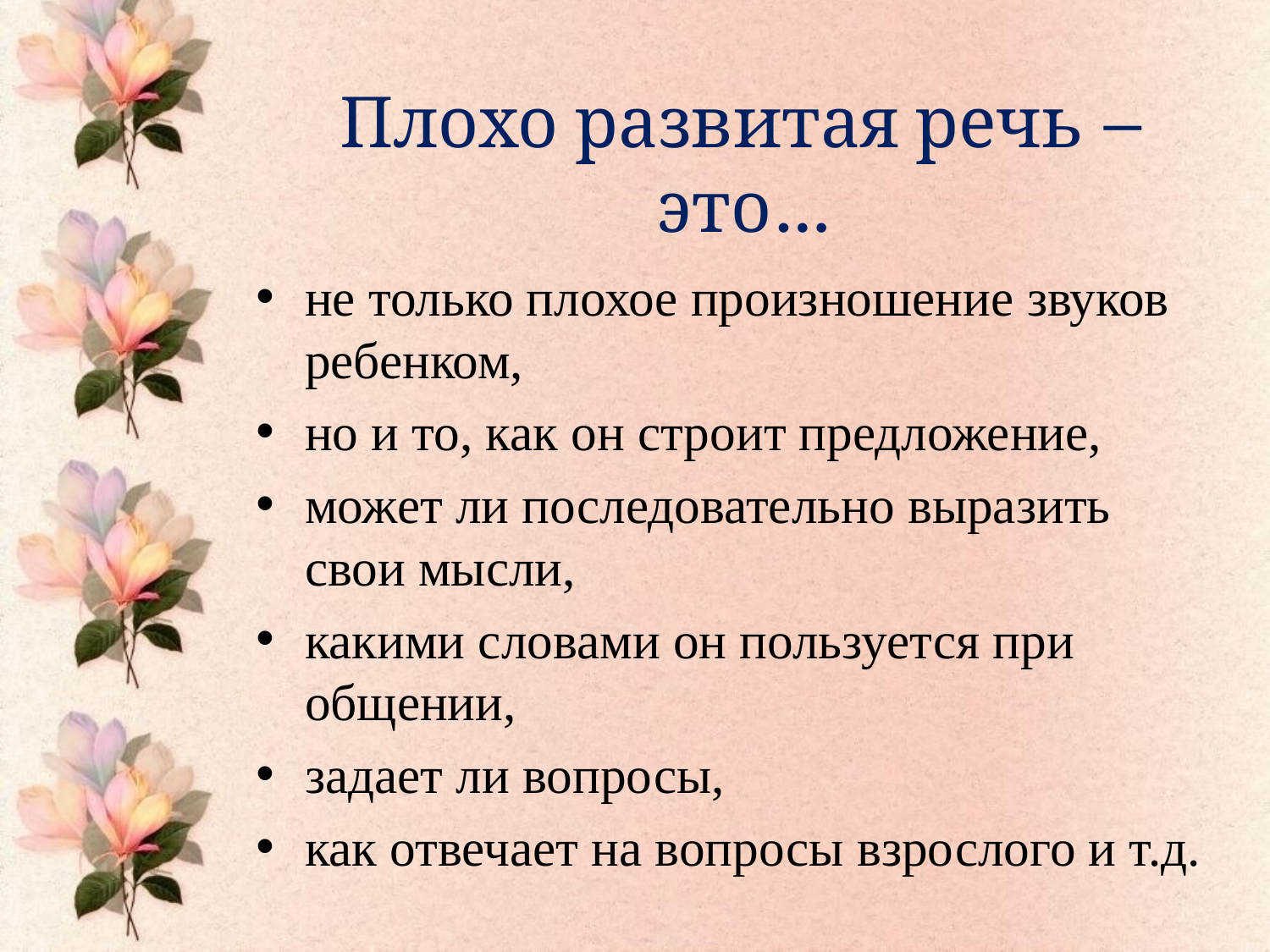

# Плохо развитая речь – это…
не только плохое произношение звуков ребенком,
но и то, как он строит предложение,
может ли последовательно выразить свои мысли,
какими словами он пользуется при общении,
задает ли вопросы,
как отвечает на вопросы взрослого и т.д.